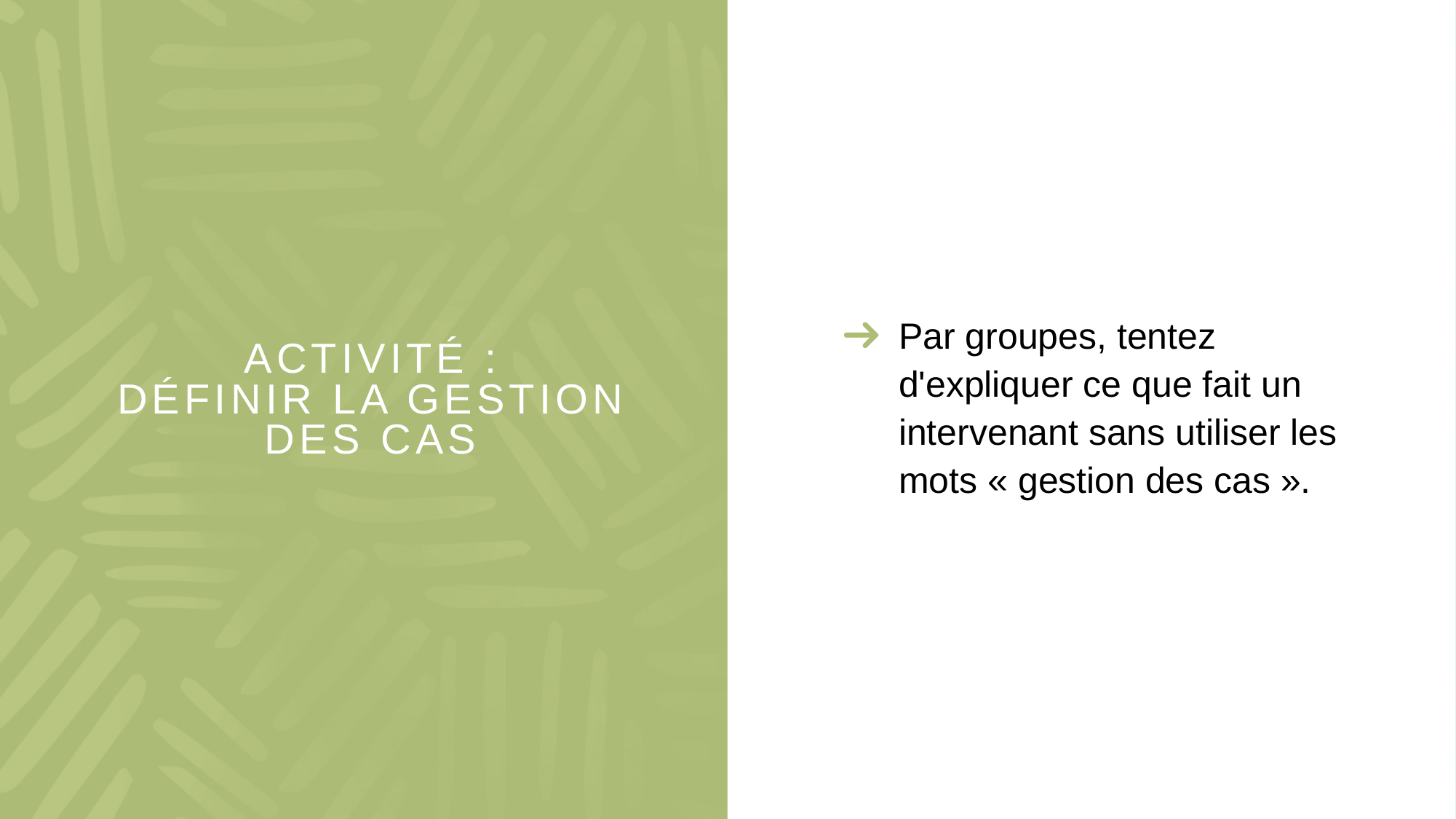

Par groupes, tentez d'expliquer ce que fait un intervenant sans utiliser les mots « gestion des cas ».
# Activité : Définir la gestion des cas